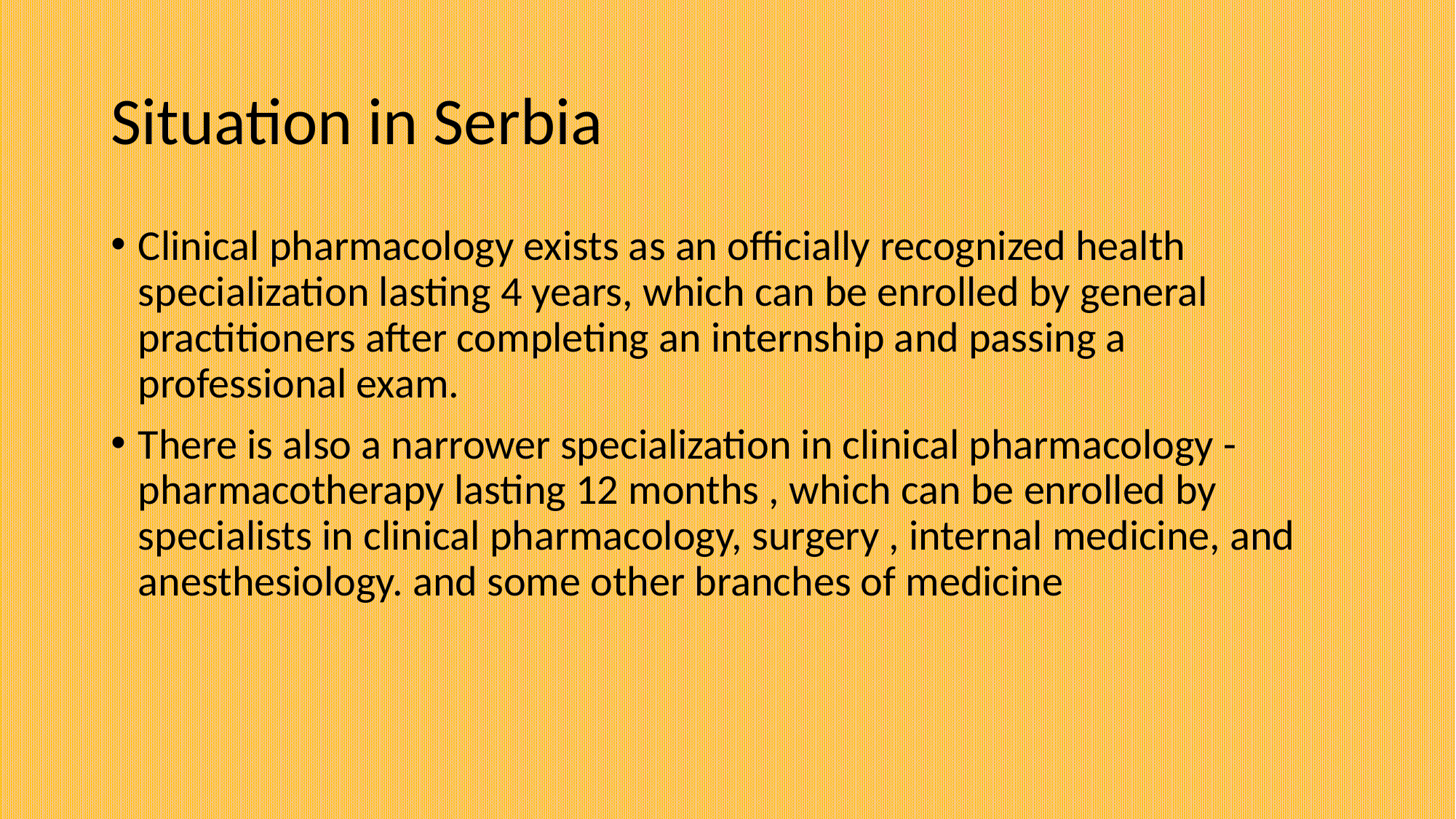

# Situation in Serbia
Clinical pharmacology exists as an officially recognized health specialization lasting 4 years, which can be enrolled by general practitioners after completing an internship and passing a professional exam.
There is also a narrower specialization in clinical pharmacology - pharmacotherapy lasting 12 months , which can be enrolled by specialists in clinical pharmacology, surgery , internal medicine, and anesthesiology. and some other branches of medicine